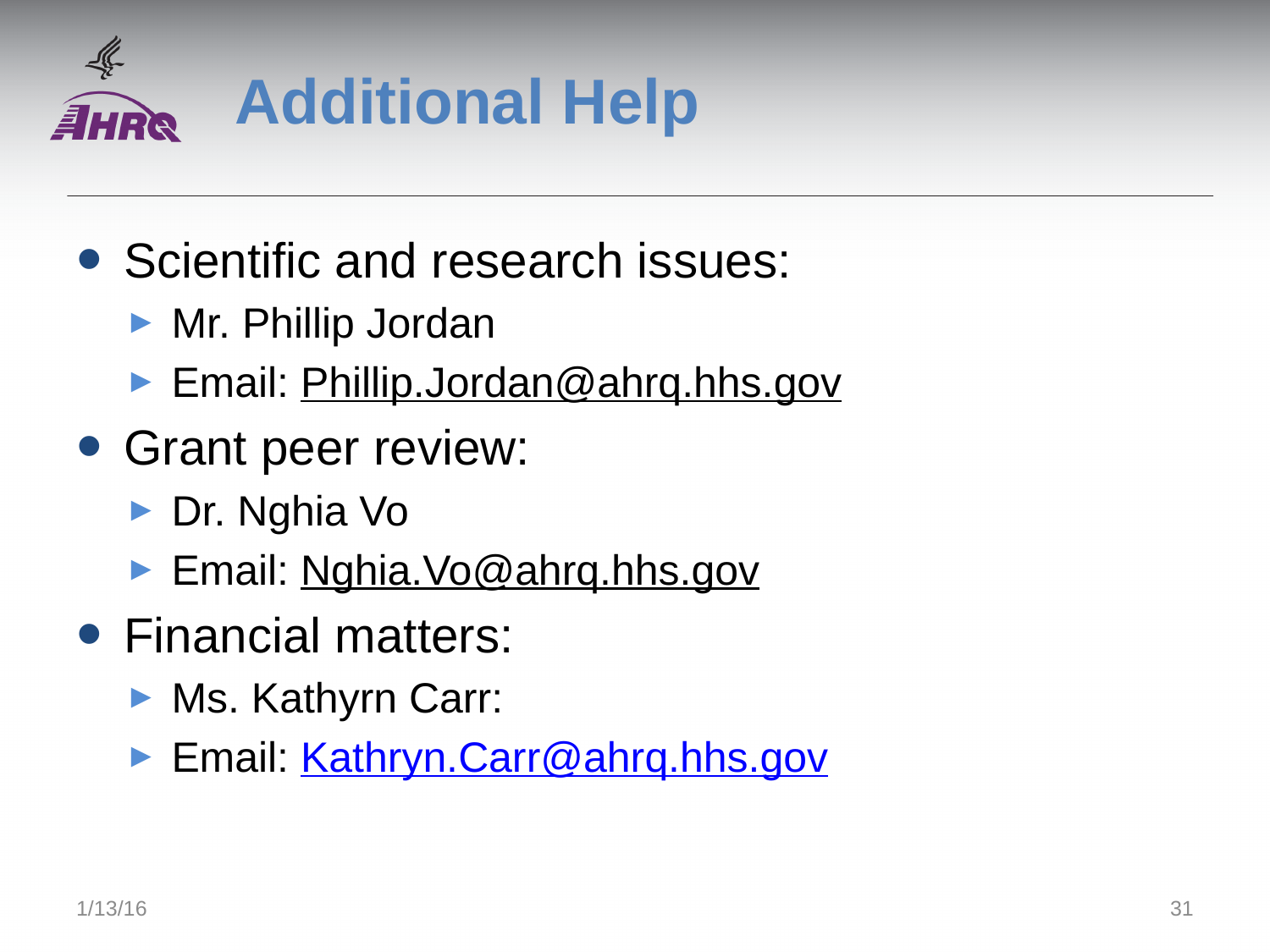

# Additional Help
Scientific and research issues:
Mr. Phillip Jordan
Email: Phillip.Jordan@ahrq.hhs.gov
Grant peer review:
Dr. Nghia Vo
Email: Nghia.Vo@ahrq.hhs.gov
Financial matters:
Ms. Kathyrn Carr:
Email: Kathryn.Carr@ahrq.hhs.gov
1/13/16
31